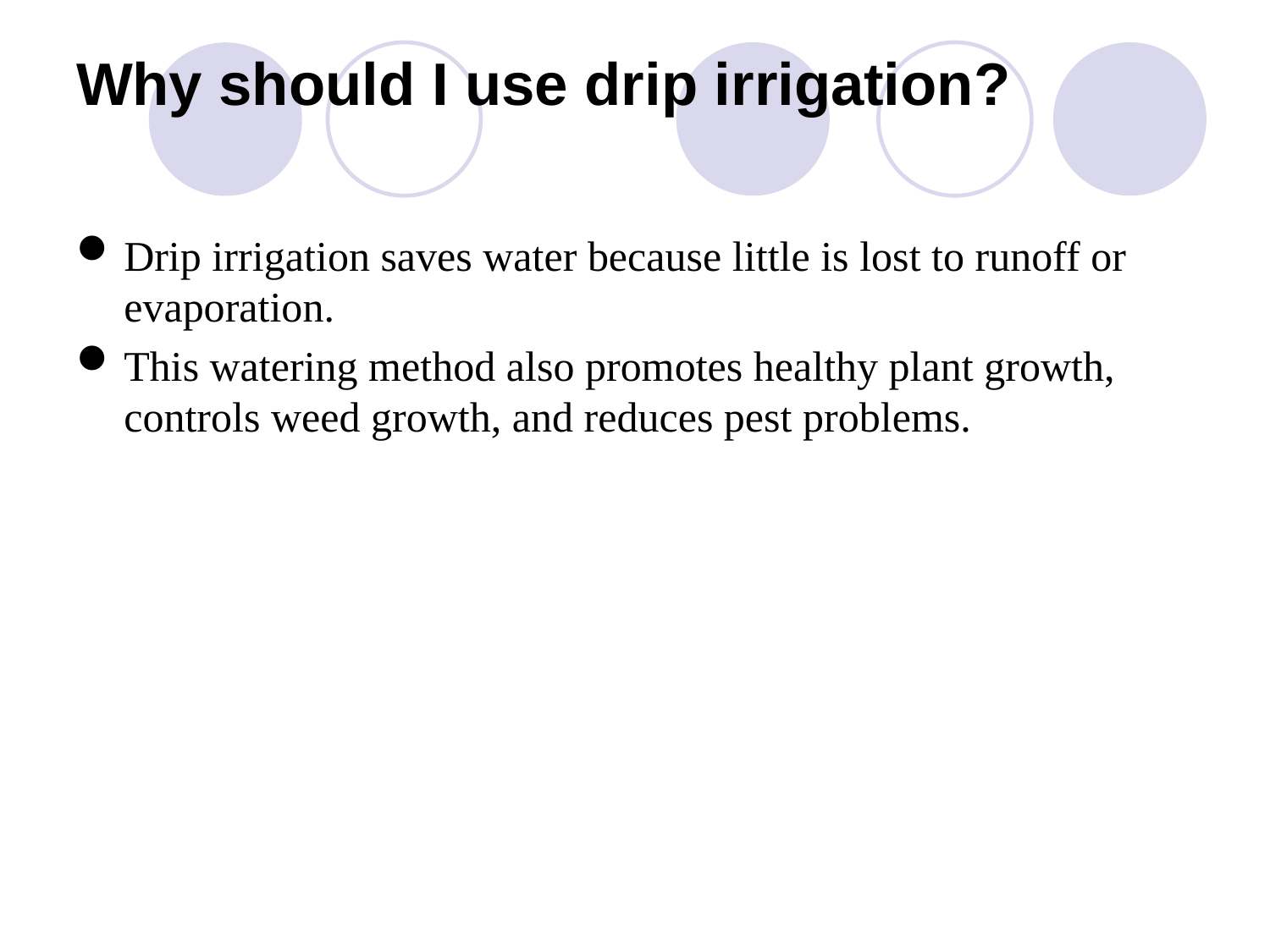

# Why should I use drip irrigation?
Drip irrigation saves water because little is lost to runoff or evaporation.
This watering method also promotes healthy plant growth, controls weed growth, and reduces pest problems.